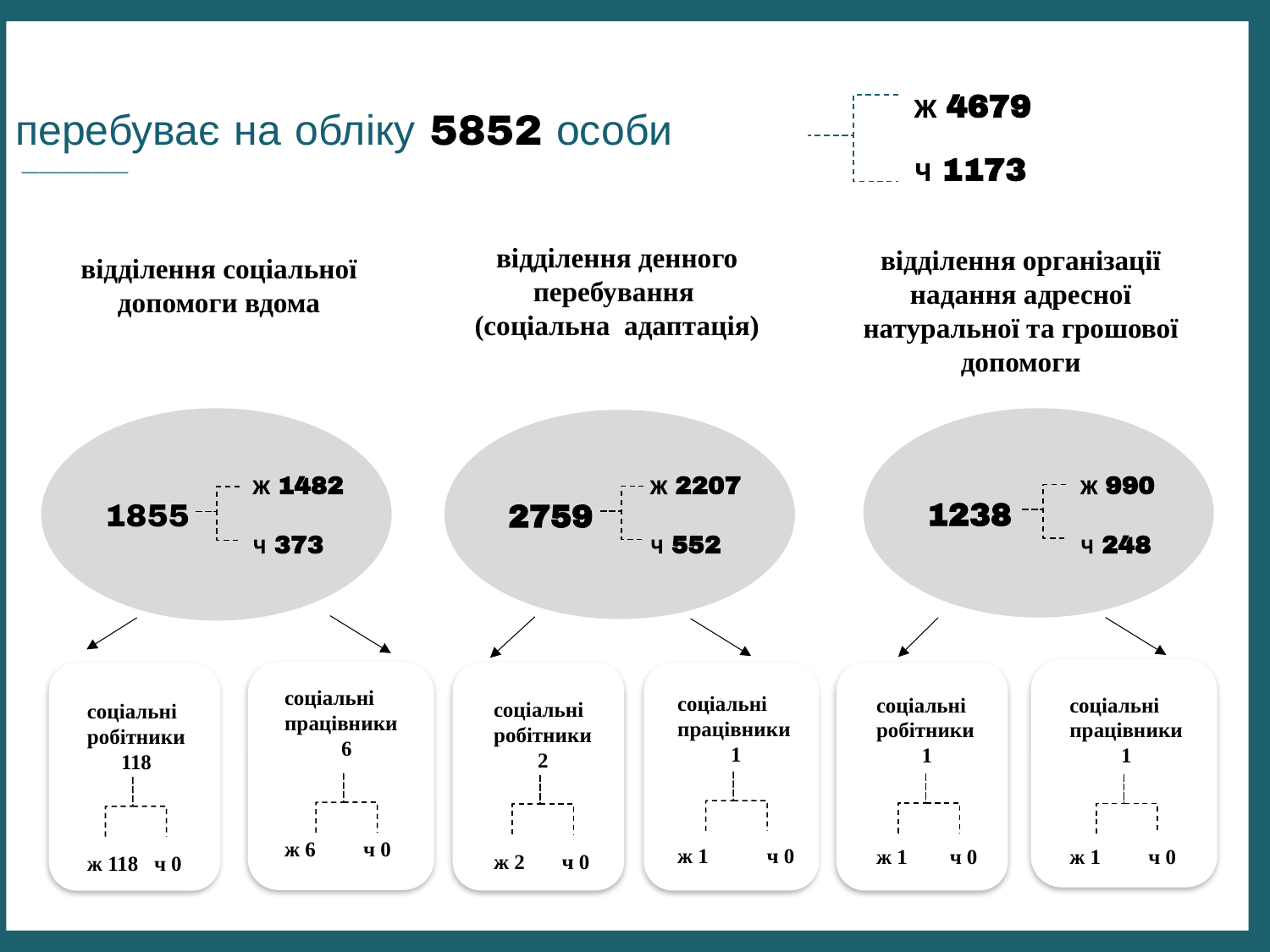

ж 4679

ч 1173

перебуває на обліку 5852 особи
 ____________
відділення денного перебування
(соціальна  адаптація)

відділення організації надання адресної натуральної та грошової допомоги
відділення соціальної допомоги вдома

1855
1238
2759
ж 1482

ч 373
ж 2207

ч 552
ж 990

ч 248

65
65
і
і
65
і
соціальні
працівники
6

ж 6         ч 0
соціальні
працівники
1

ж 1           ч 0
соціальні
робітники
1

ж 1        ч 0
соціальні
працівники
1

ж 1         ч 0
соціальні
робітники
2

ж 2       ч 0
соціальні
робітники
118

ж 118   ч 0